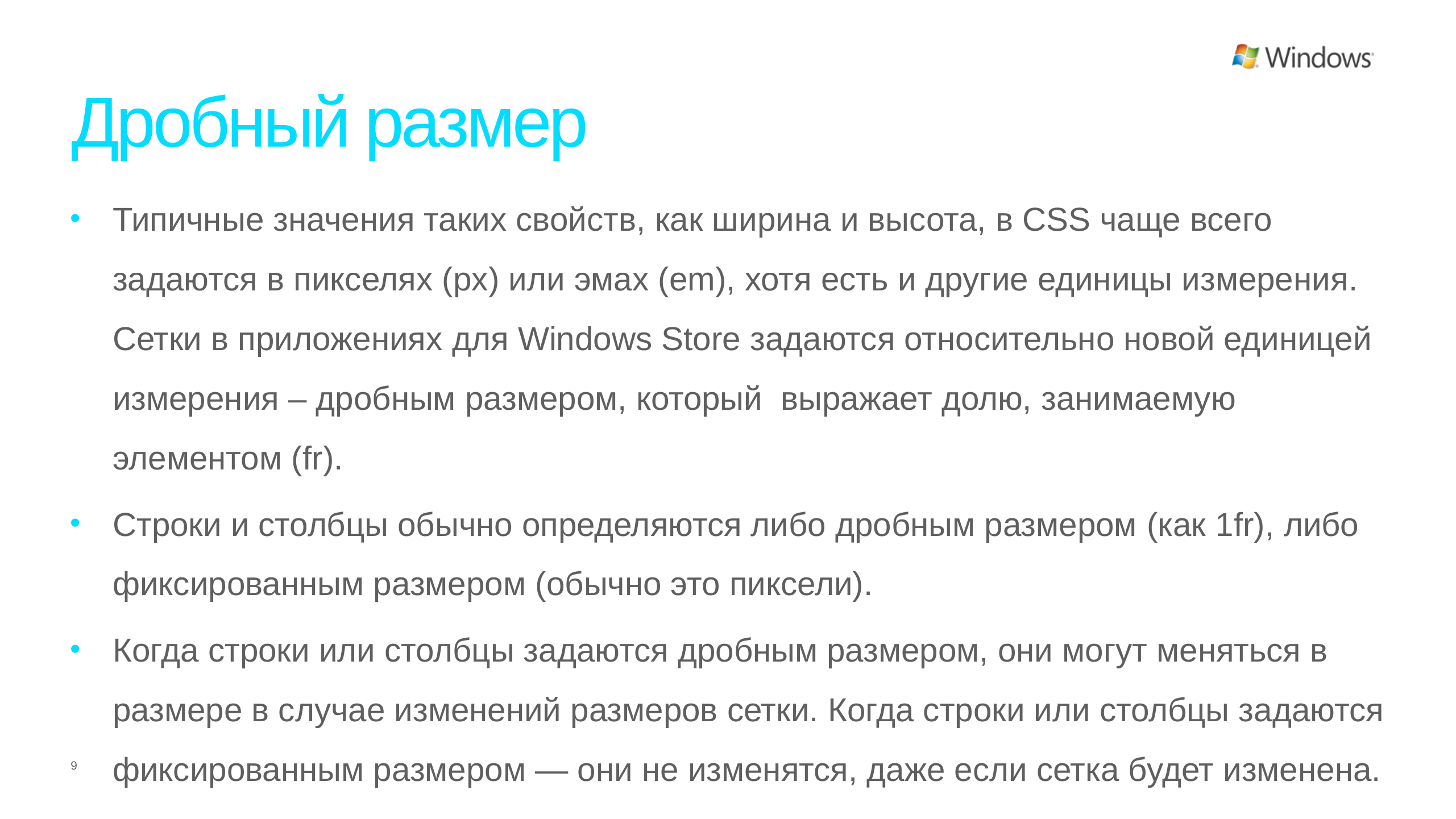

# Дробный размер
Типичные значения таких свойств, как ширина и высота, в CSS чаще всего задаются в пикселях (px) или эмах (em), хотя есть и другие единицы измерения. Сетки в приложениях для Windows Store задаются относительно новой единицей измерения – дробным размером, который  выражает долю, занимаемую элементом (fr).
Строки и столбцы обычно определяются либо дробным размером (как 1fr), либо фиксированным размером (обычно это пиксели).
Когда строки или столбцы задаются дробным размером, они могут меняться в размере в случае изменений размеров сетки. Когда строки или столбцы задаются фиксированным размером — они не изменятся, даже если сетка будет изменена.